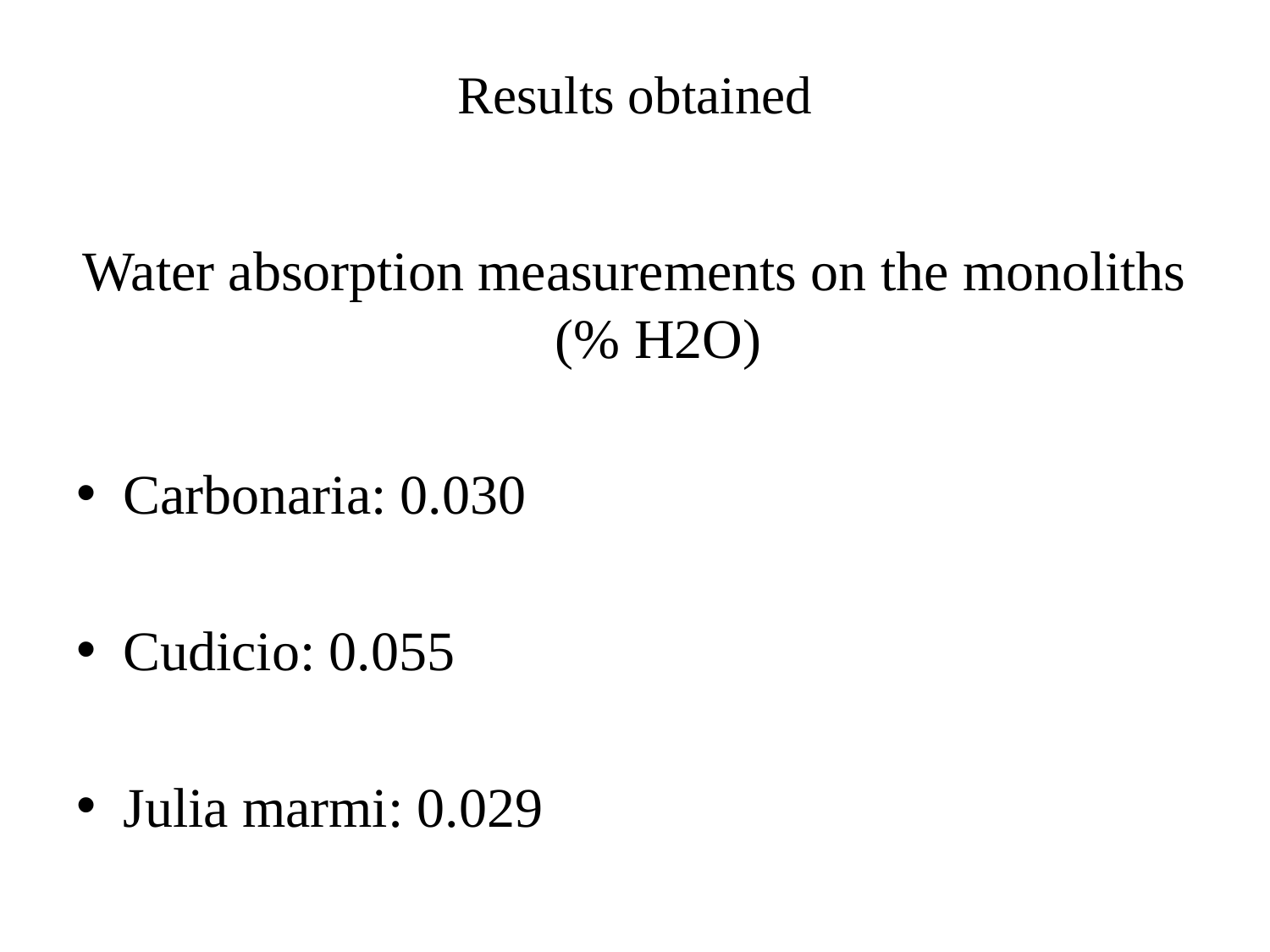

# Results obtained

Water absorption measurements on the monoliths (% H2O)

Carbonaria: 0.030

Cudicio: 0.055

Julia marmi: 0.029